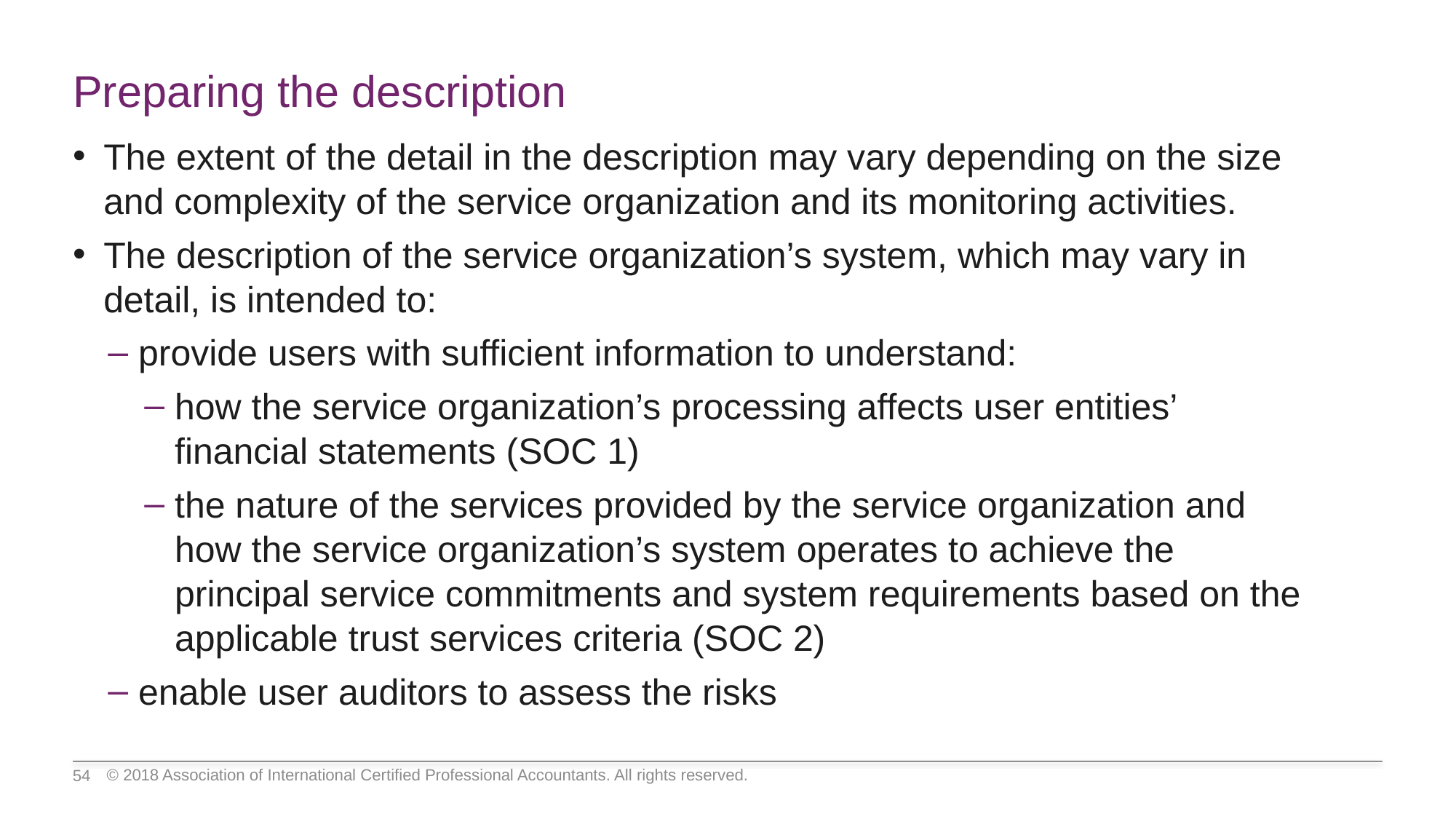

# Preparing the description
The extent of the detail in the description may vary depending on the size and complexity of the service organization and its monitoring activities.
The description of the service organization’s system, which may vary in detail, is intended to:
provide users with sufficient information to understand:
how the service organization’s processing affects user entities’ financial statements (SOC 1)
the nature of the services provided by the service organization and how the service organization’s system operates to achieve the principal service commitments and system requirements based on the applicable trust services criteria (SOC 2)
enable user auditors to assess the risks

© 2018 Association of International Certified Professional Accountants. All rights reserved.
54